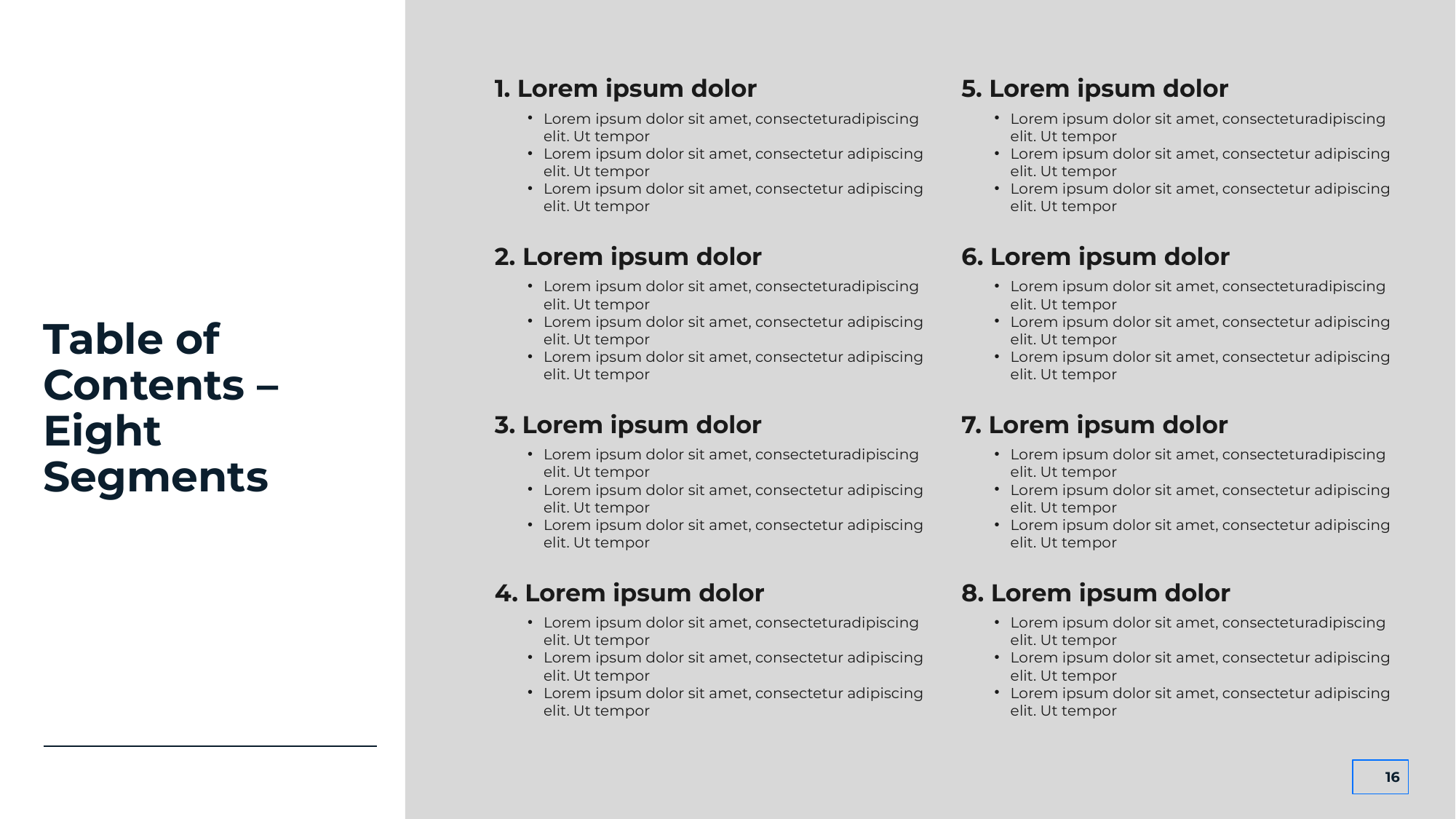

1. Lorem ipsum dolor
5. Lorem ipsum dolor
Lorem ipsum dolor sit amet, consecteturadipiscing elit. Ut tempor
Lorem ipsum dolor sit amet, consectetur adipiscing elit. Ut tempor
Lorem ipsum dolor sit amet, consectetur adipiscing elit. Ut tempor
Lorem ipsum dolor sit amet, consecteturadipiscing elit. Ut tempor
Lorem ipsum dolor sit amet, consectetur adipiscing elit. Ut tempor
Lorem ipsum dolor sit amet, consectetur adipiscing elit. Ut tempor
2. Lorem ipsum dolor
6. Lorem ipsum dolor
Lorem ipsum dolor sit amet, consecteturadipiscing elit. Ut tempor
Lorem ipsum dolor sit amet, consectetur adipiscing elit. Ut tempor
Lorem ipsum dolor sit amet, consectetur adipiscing elit. Ut tempor

Lorem ipsum dolor sit amet, consecteturadipiscing elit. Ut tempor
Lorem ipsum dolor sit amet, consectetur adipiscing elit. Ut tempor
Lorem ipsum dolor sit amet, consectetur adipiscing elit. Ut tempor

# Table of Contents – Eight Segments
3. Lorem ipsum dolor
7. Lorem ipsum dolor
Lorem ipsum dolor sit amet, consecteturadipiscing elit. Ut tempor
Lorem ipsum dolor sit amet, consectetur adipiscing elit. Ut tempor
Lorem ipsum dolor sit amet, consectetur adipiscing elit. Ut tempor
Lorem ipsum dolor sit amet, consecteturadipiscing elit. Ut tempor
Lorem ipsum dolor sit amet, consectetur adipiscing elit. Ut tempor
Lorem ipsum dolor sit amet, consectetur adipiscing elit. Ut tempor
4. Lorem ipsum dolor
8. Lorem ipsum dolor
Lorem ipsum dolor sit amet, consecteturadipiscing elit. Ut tempor
Lorem ipsum dolor sit amet, consectetur adipiscing elit. Ut tempor
Lorem ipsum dolor sit amet, consectetur adipiscing elit. Ut tempor
Lorem ipsum dolor sit amet, consecteturadipiscing elit. Ut tempor
Lorem ipsum dolor sit amet, consectetur adipiscing elit. Ut tempor
Lorem ipsum dolor sit amet, consectetur adipiscing elit. Ut tempor
16